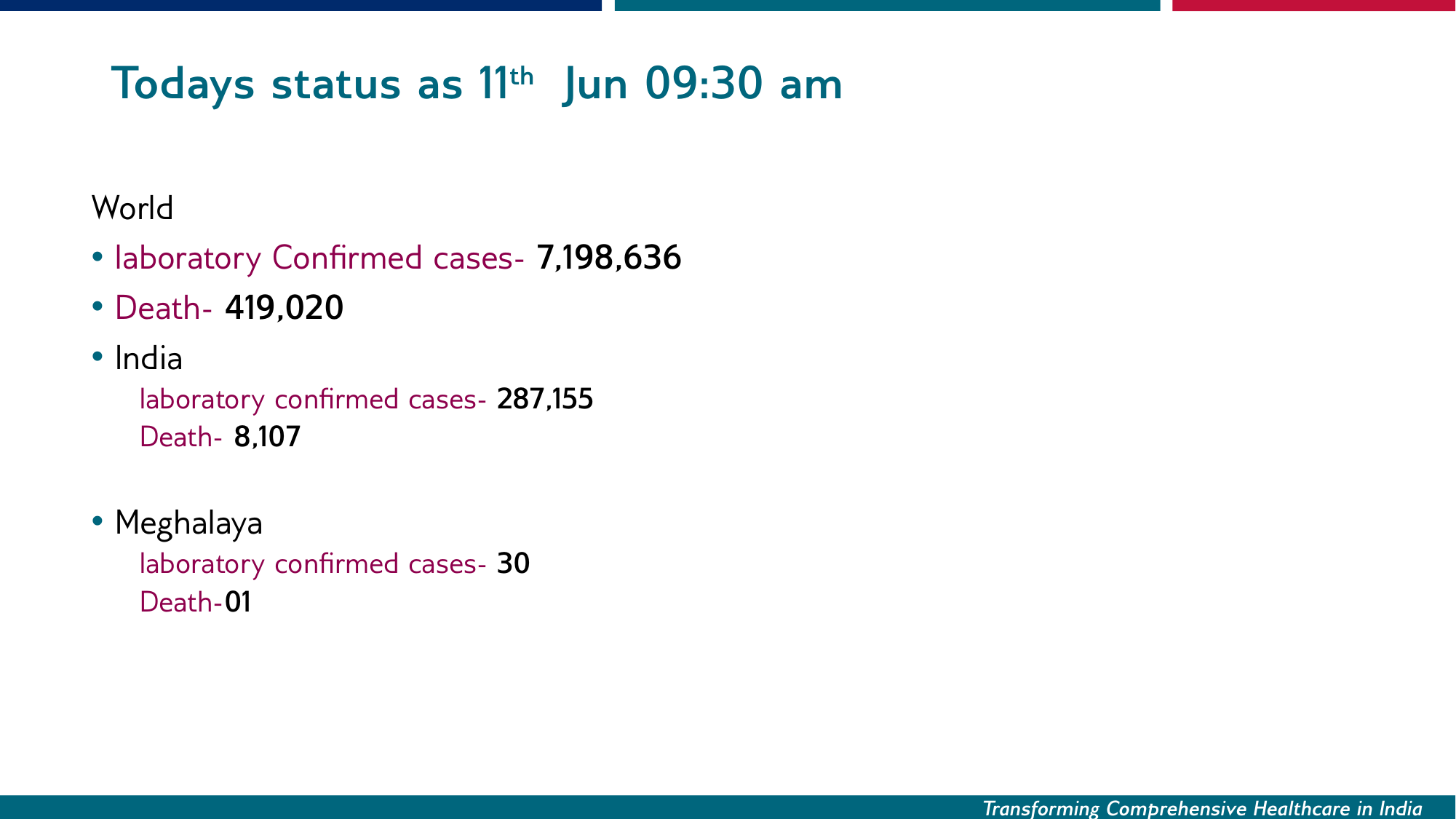

# Todays status as 11th  Jun 09:30 am
World
laboratory Confirmed cases- 7,198,636
Death- 419,020
India
laboratory confirmed cases- 287,155
Death- 8,107

Meghalaya
laboratory confirmed cases- 30
Death-01